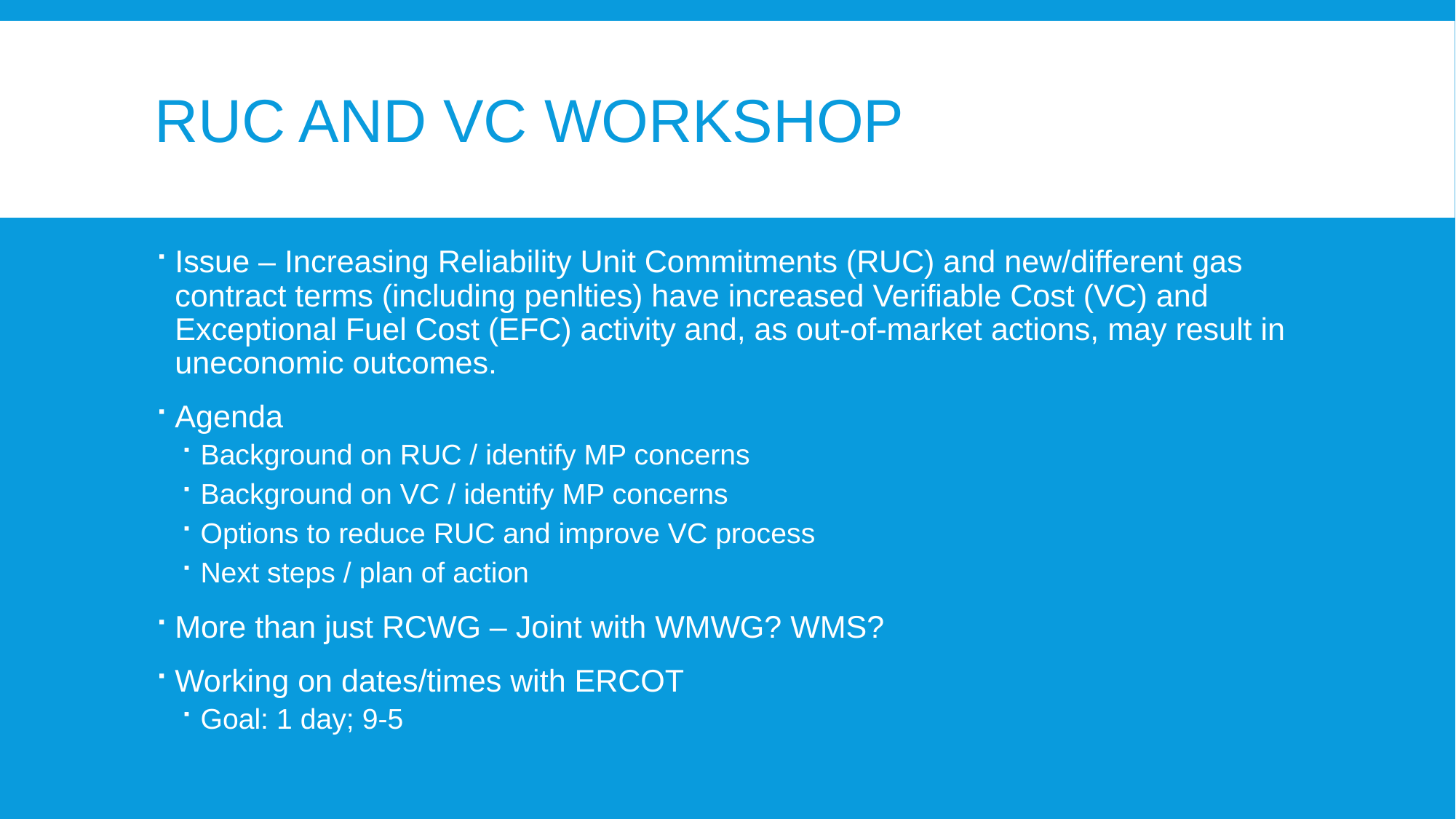

# RUC and VC Workshop
Issue – Increasing Reliability Unit Commitments (RUC) and new/different gas contract terms (including penlties) have increased Verifiable Cost (VC) and Exceptional Fuel Cost (EFC) activity and, as out-of-market actions, may result in uneconomic outcomes.
Agenda
Background on RUC / identify MP concerns
Background on VC / identify MP concerns
Options to reduce RUC and improve VC process
Next steps / plan of action
More than just RCWG – Joint with WMWG? WMS?
Working on dates/times with ERCOT
Goal: 1 day; 9-5